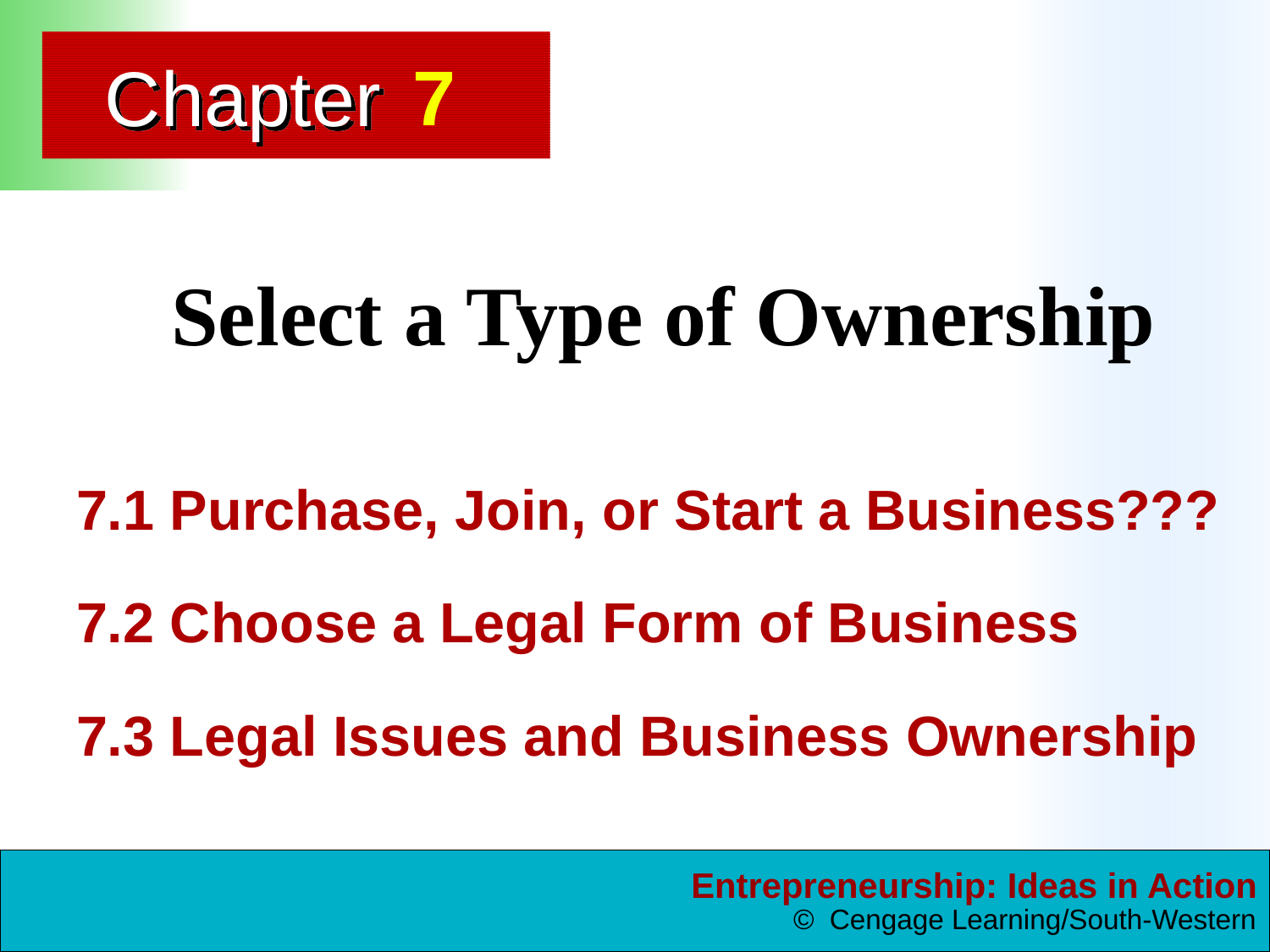

7
# Select a Type of Ownership
7.1 Purchase, Join, or Start a Business???
7.2 Choose a Legal Form of Business
7.3 Legal Issues and Business Ownership